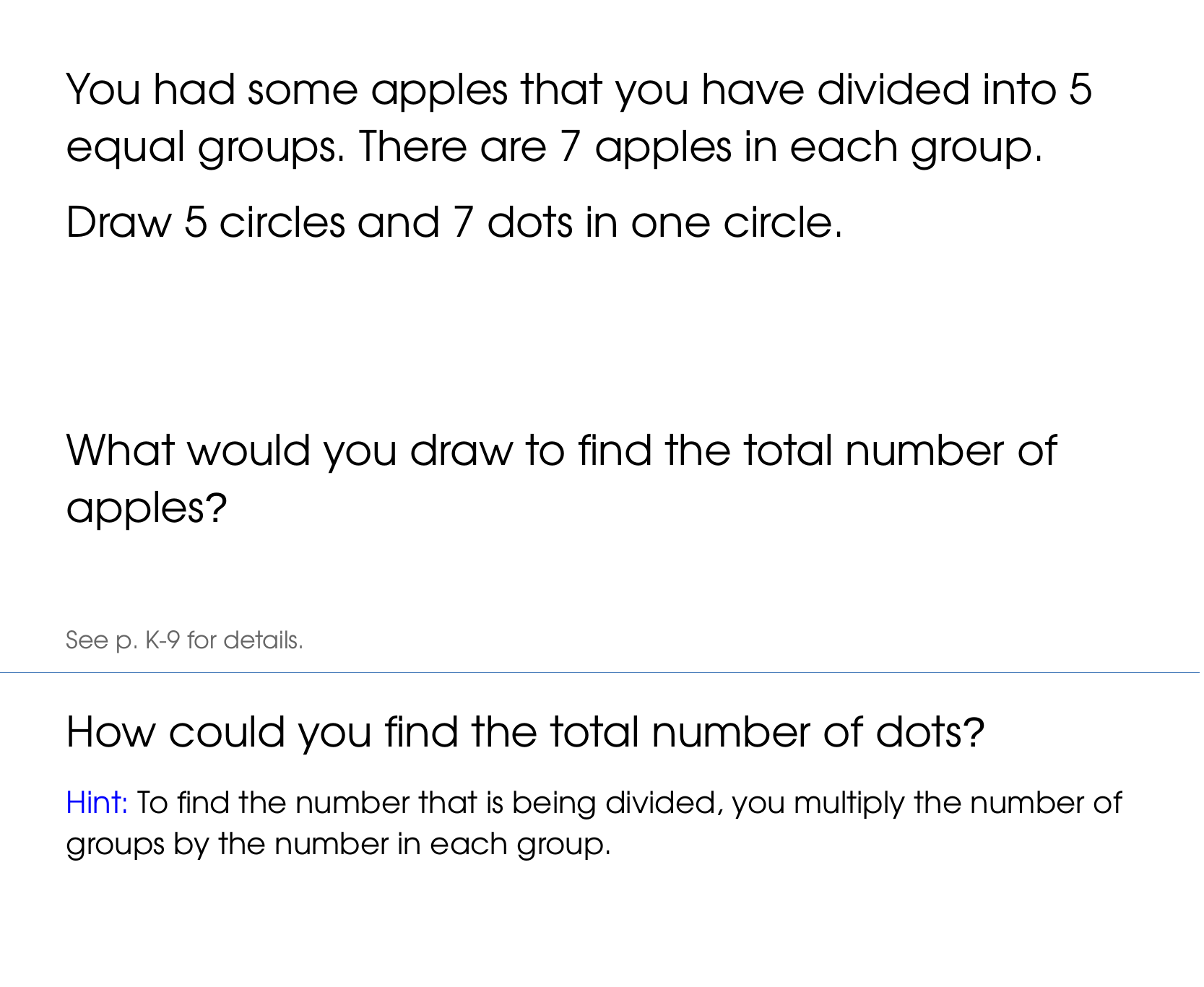

You had some apples that you have divided into 5 equal groups. There are 7 apples in each group.
Draw 5 circles and 7 dots in one circle.
What would you draw to find the total number  ​of apples?
See p. K-9 for details.
How could you find the total number of dots?
Hint: To find the number that is being divided, you multiply the number of groups by the number in each group.